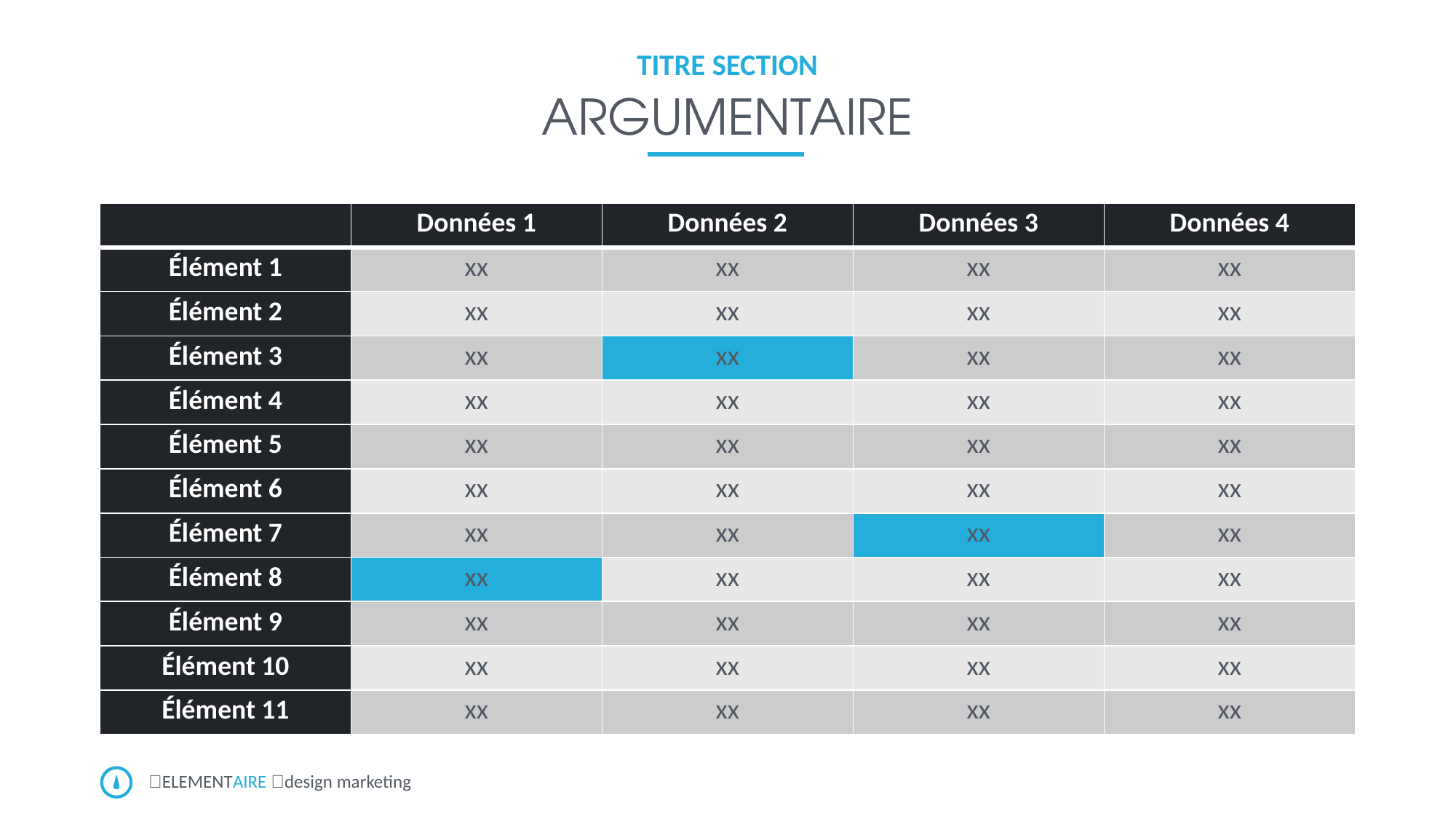

Titre section
# argumentaire
|  | Données 1 | Données 2 | Données 3 | Données 4 |
| --- | --- | --- | --- | --- |
| Élément 1 | xx | xx | xx | xx |
| Élément 2 | xx | xx | xx | xx |
| Élément 3 | xx | xx | xx | xx |
| Élément 4 | xx | xx | xx | xx |
| Élément 5 | xx | xx | xx | xx |
| Élément 6 | xx | xx | xx | xx |
| Élément 7 | xx | xx | xx | xx |
| Élément 8 | xx | xx | xx | xx |
| Élément 9 | xx | xx | xx | xx |
| Élément 10 | xx | xx | xx | xx |
| Élément 11 | xx | xx | xx | xx |